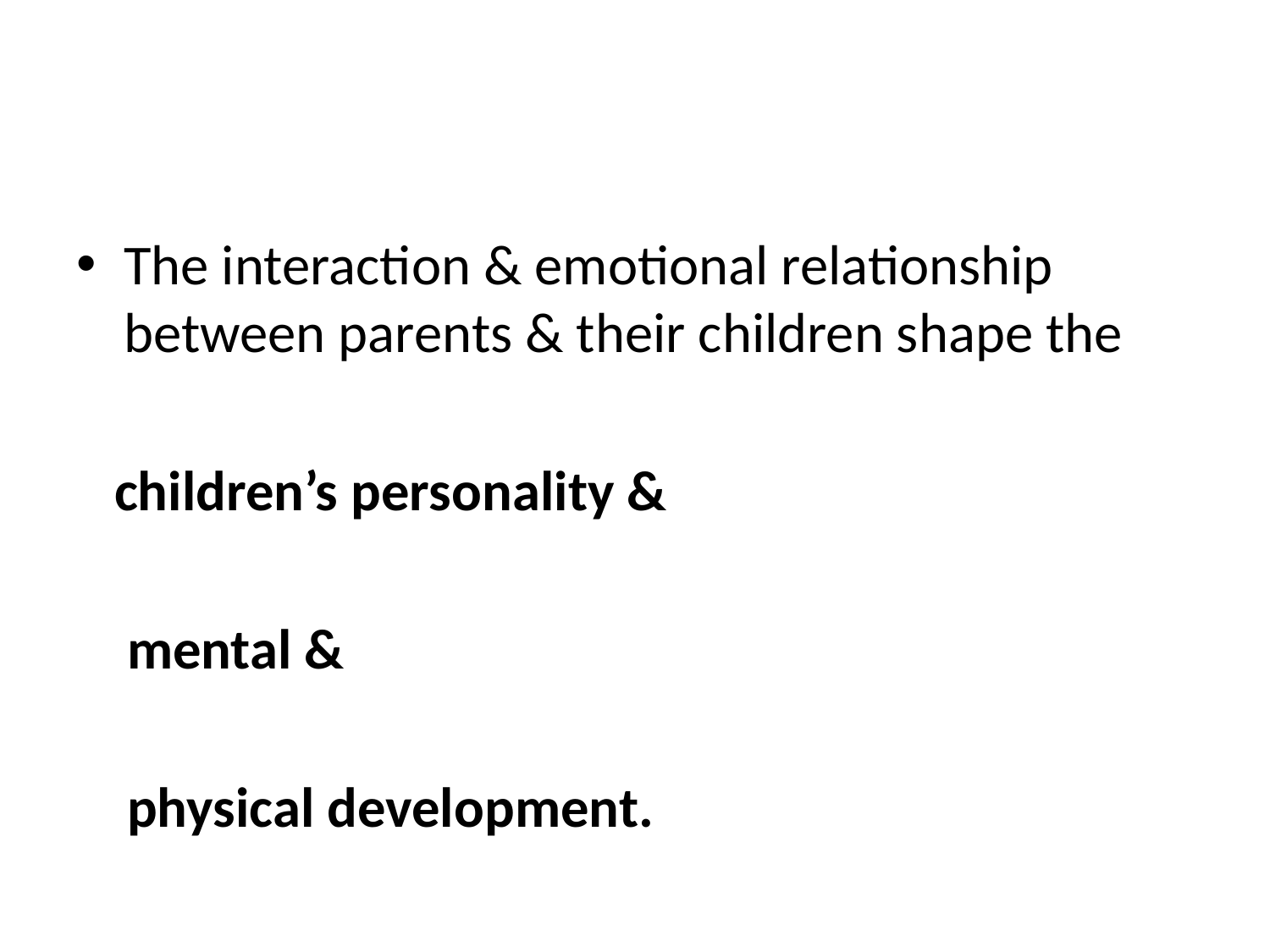

#
The interaction & emotional relationship between parents & their children shape the

   children’s personality &

    mental &

    physical development.